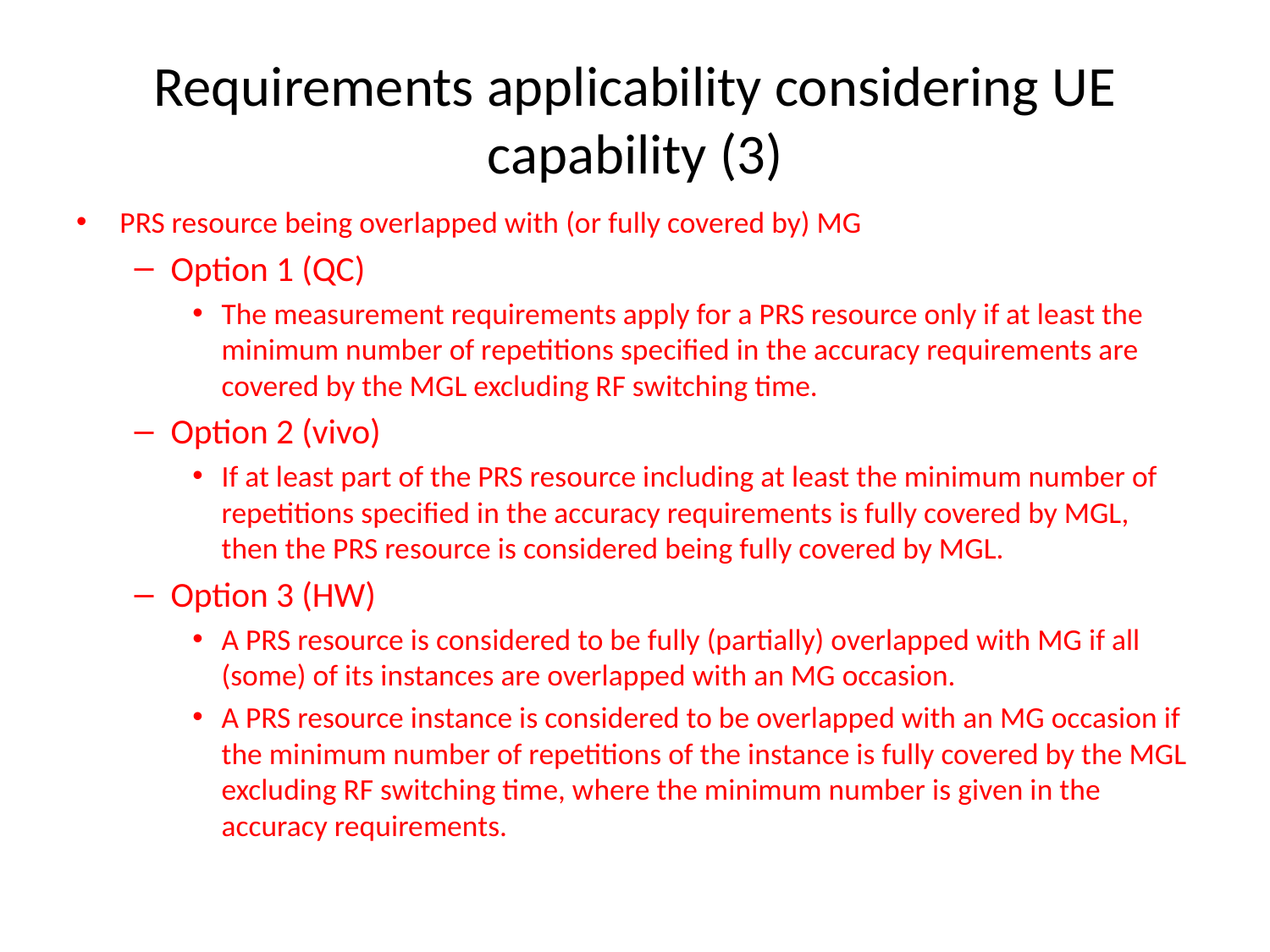

# Requirements applicability considering UE capability (3)
PRS resource being overlapped with (or fully covered by) MG
Option 1 (QC)
The measurement requirements apply for a PRS resource only if at least the minimum number of repetitions specified in the accuracy requirements are covered by the MGL excluding RF switching time.
Option 2 (vivo)
If at least part of the PRS resource including at least the minimum number of repetitions specified in the accuracy requirements is fully covered by MGL, then the PRS resource is considered being fully covered by MGL.
Option 3 (HW)
A PRS resource is considered to be fully (partially) overlapped with MG if all (some) of its instances are overlapped with an MG occasion.
A PRS resource instance is considered to be overlapped with an MG occasion if the minimum number of repetitions of the instance is fully covered by the MGL excluding RF switching time, where the minimum number is given in the accuracy requirements.